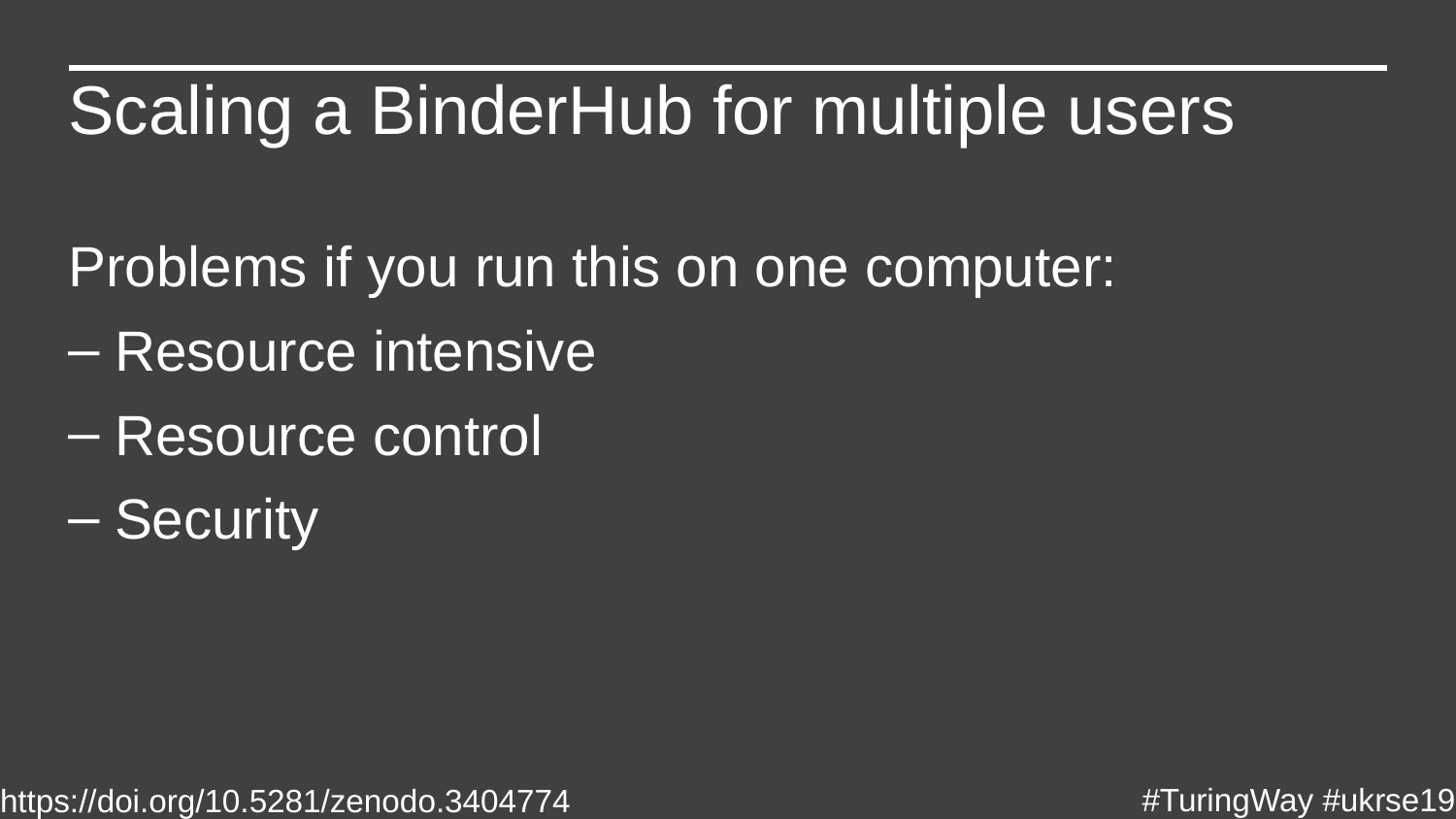

Scaling a BinderHub for multiple users
Problems if you run this on one computer:
Resource intensive
Resource control
Security
https://doi.org/10.5281/zenodo.3404774
#TuringWay #ukrse19